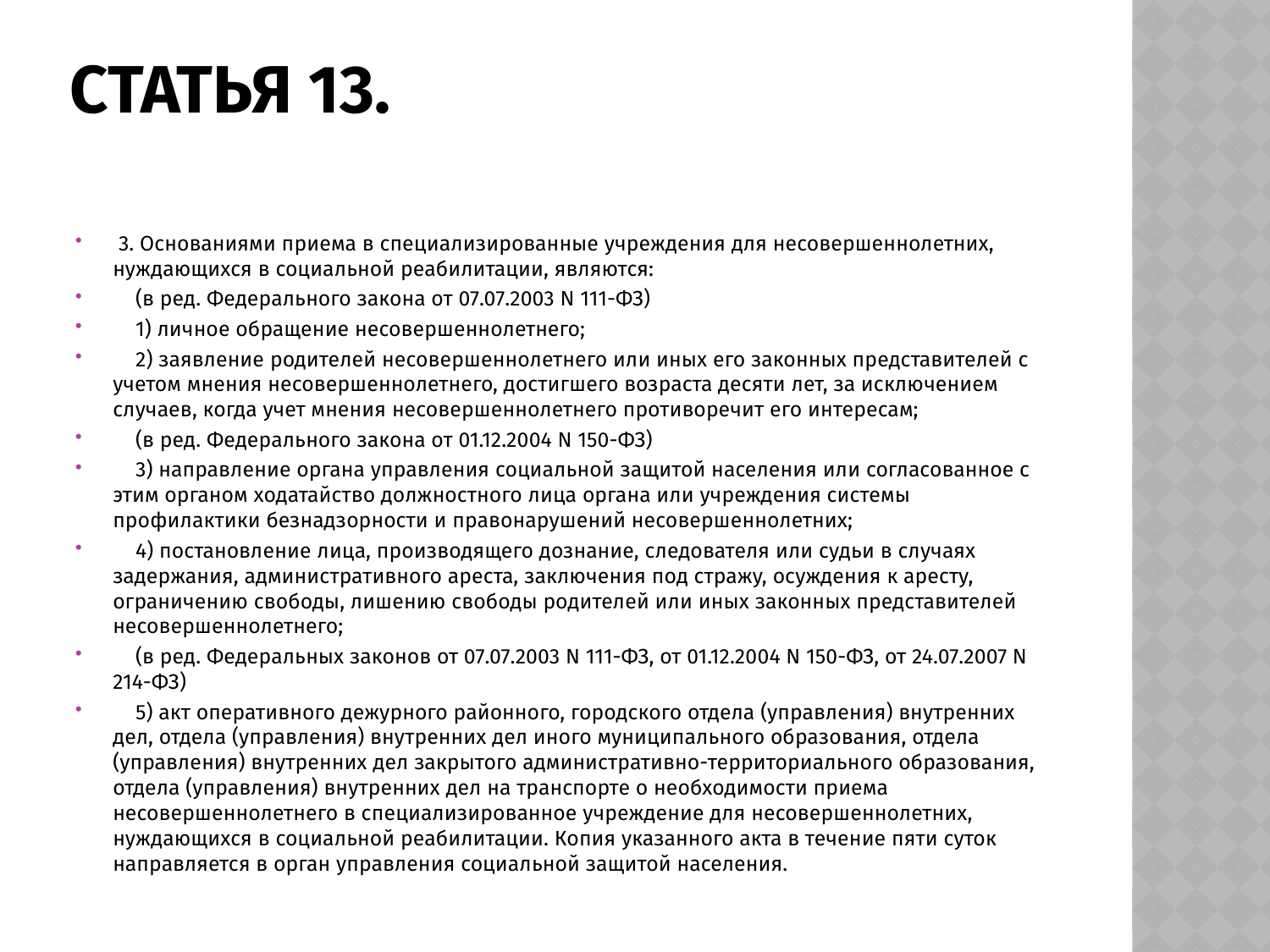

# Статья 13.
 3. Основаниями приема в специализированные учреждения для несовершеннолетних, нуждающихся в социальной реабилитации, являются:
    (в ред. Федерального закона от 07.07.2003 N 111-ФЗ)
    1) личное обращение несовершеннолетнего;
    2) заявление родителей несовершеннолетнего или иных его законных представителей с учетом мнения несовершеннолетнего, достигшего возраста десяти лет, за исключением случаев, когда учет мнения несовершеннолетнего противоречит его интересам;
    (в ред. Федерального закона от 01.12.2004 N 150-ФЗ)
    3) направление органа управления социальной защитой населения или согласованное с этим органом ходатайство должностного лица органа или учреждения системы профилактики безнадзорности и правонарушений несовершеннолетних;
    4) постановление лица, производящего дознание, следователя или судьи в случаях задержания, административного ареста, заключения под стражу, осуждения к аресту, ограничению свободы, лишению свободы родителей или иных законных представителей несовершеннолетнего;
    (в ред. Федеральных законов от 07.07.2003 N 111-ФЗ, от 01.12.2004 N 150-ФЗ, от 24.07.2007 N 214-ФЗ)
    5) акт оперативного дежурного районного, городского отдела (управления) внутренних дел, отдела (управления) внутренних дел иного муниципального образования, отдела (управления) внутренних дел закрытого административно-территориального образования, отдела (управления) внутренних дел на транспорте о необходимости приема несовершеннолетнего в специализированное учреждение для несовершеннолетних, нуждающихся в социальной реабилитации. Копия указанного акта в течение пяти суток направляется в орган управления социальной защитой населения.